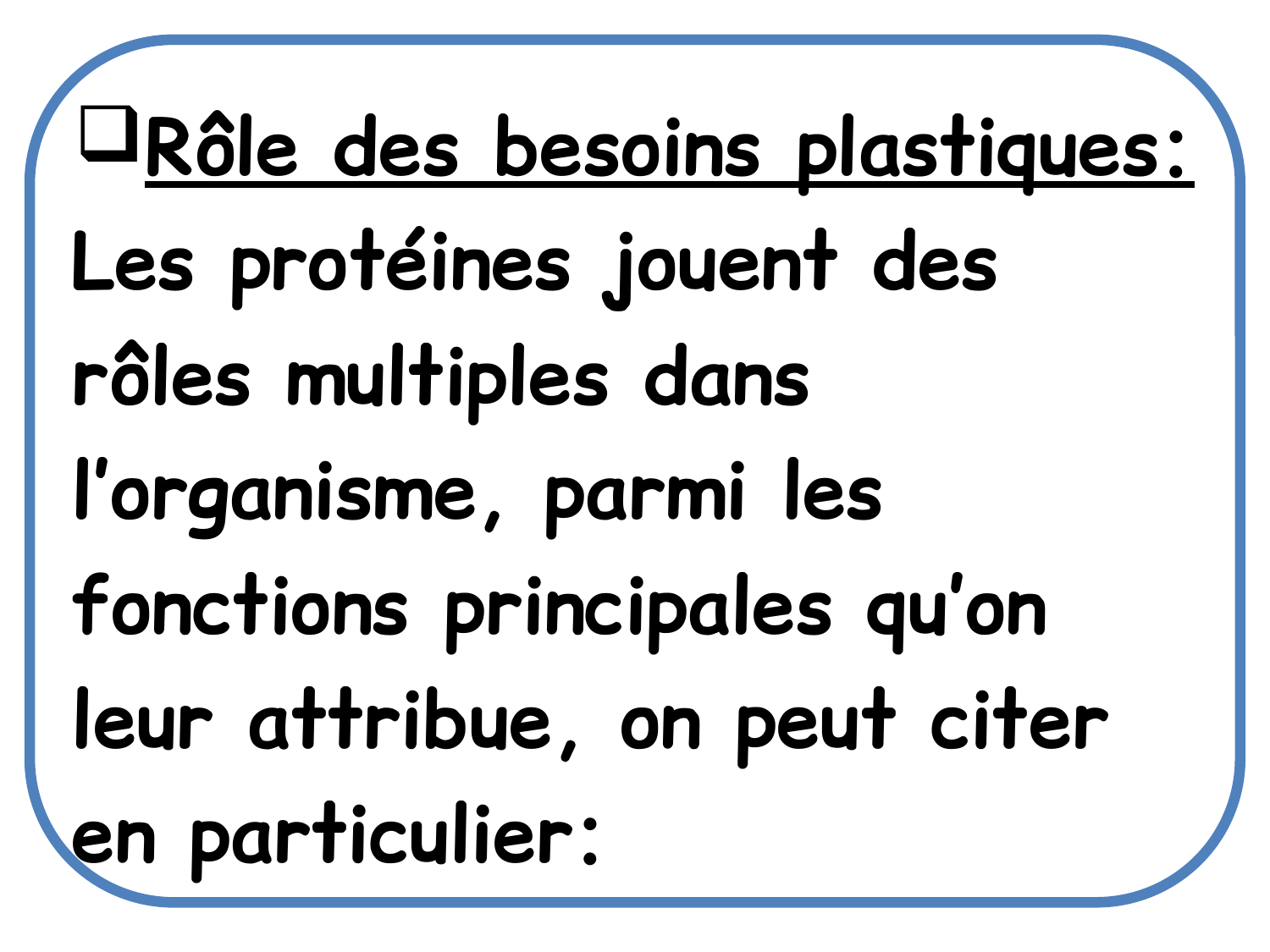

Rôle des besoins plastiques:
Les protéines jouent des rôles multiples dans l’organisme, parmi les fonctions principales qu’on leur attribue, on peut citer en particulier: